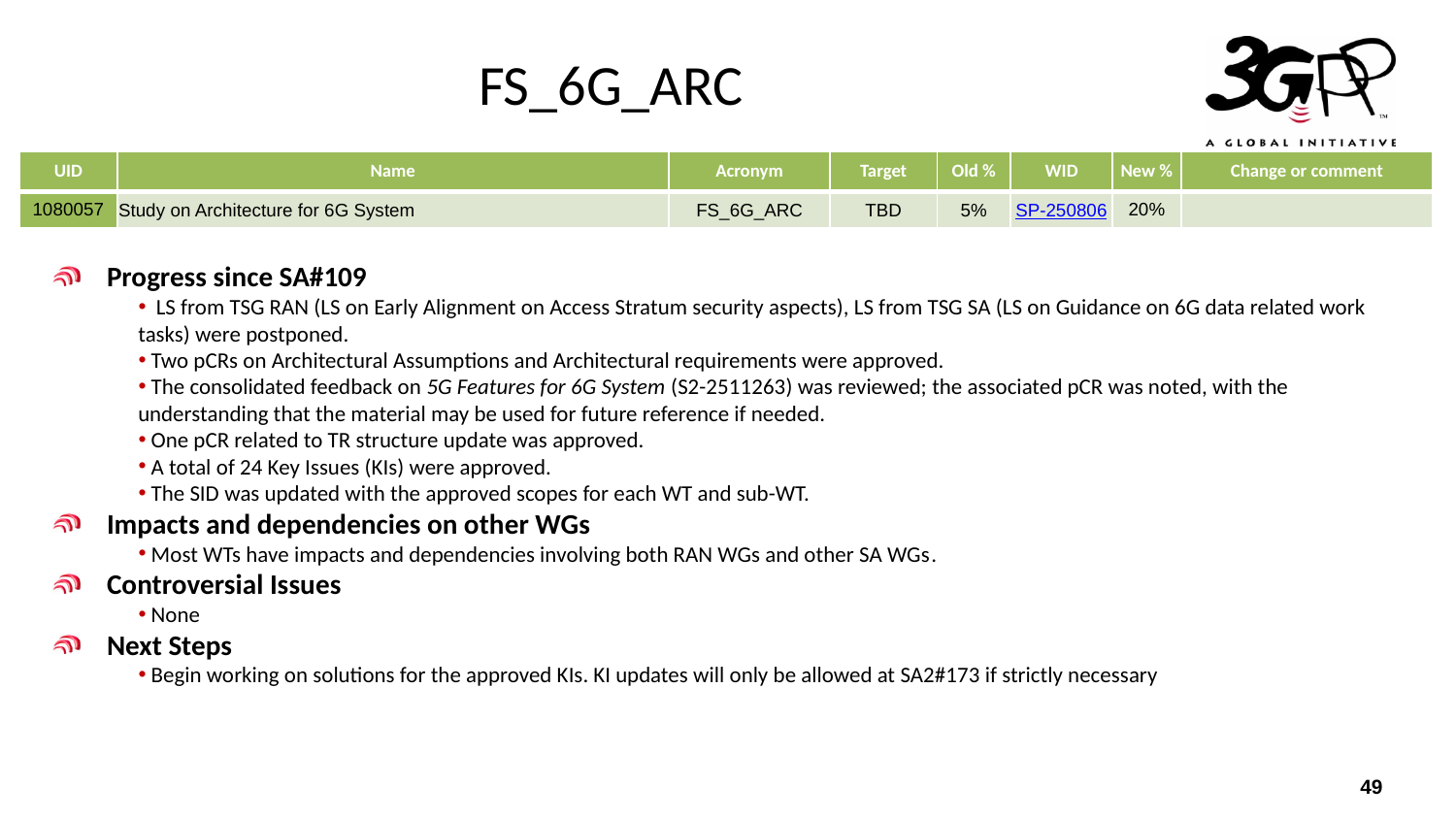

# FS_6G_ARC
| UID | Name | Acronym | Target | Old % | WID | New % | Change or comment |
| --- | --- | --- | --- | --- | --- | --- | --- |
| 1080057 | Study on Architecture for 6G System | FS\_6G\_ARC | TBD | 5% | SP-250806 | 20% |  |
Progress since SA#109
  LS from TSG RAN (LS on Early Alignment on Access Stratum security aspects), LS from TSG SA (LS on Guidance on 6G data related work tasks) were postponed.
 Two pCRs on Architectural Assumptions and Architectural requirements were approved.
 The consolidated feedback on 5G Features for 6G System (S2-2511263) was reviewed; the associated pCR was noted, with the understanding that the material may be used for future reference if needed.
 One pCR related to TR structure update was approved.
 A total of 24 Key Issues (KIs) were approved.
 The SID was updated with the approved scopes for each WT and sub-WT.
Impacts and dependencies on other WGs
 Most WTs have impacts and dependencies involving both RAN WGs and other SA WGs.
Controversial Issues
 None
Next Steps
 Begin working on solutions for the approved KIs. KI updates will only be allowed at SA2#173 if strictly necessary